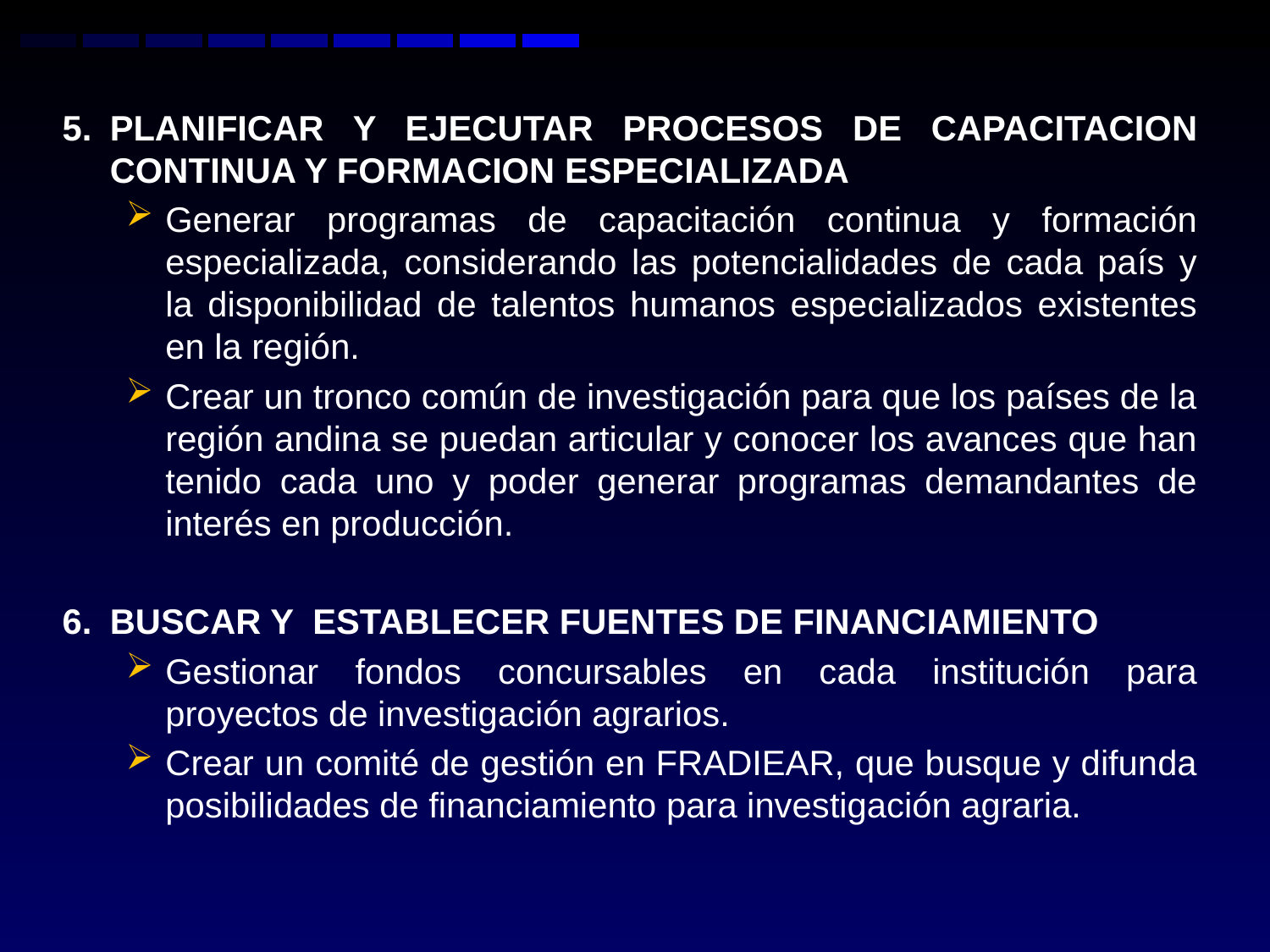

5.	PLANIFICAR Y EJECUTAR PROCESOS DE CAPACITACION CONTINUA Y FORMACION ESPECIALIZADA
Generar programas de capacitación continua y formación especializada, considerando las potencialidades de cada país y la disponibilidad de talentos humanos especializados existentes en la región.
Crear un tronco común de investigación para que los países de la región andina se puedan articular y conocer los avances que han tenido cada uno y poder generar programas demandantes de interés en producción.

6.	BUSCAR Y  ESTABLECER FUENTES DE FINANCIAMIENTO
Gestionar fondos concursables en cada institución para proyectos de investigación agrarios.
Crear un comité de gestión en FRADIEAR, que busque y difunda posibilidades de financiamiento para investigación agraria.